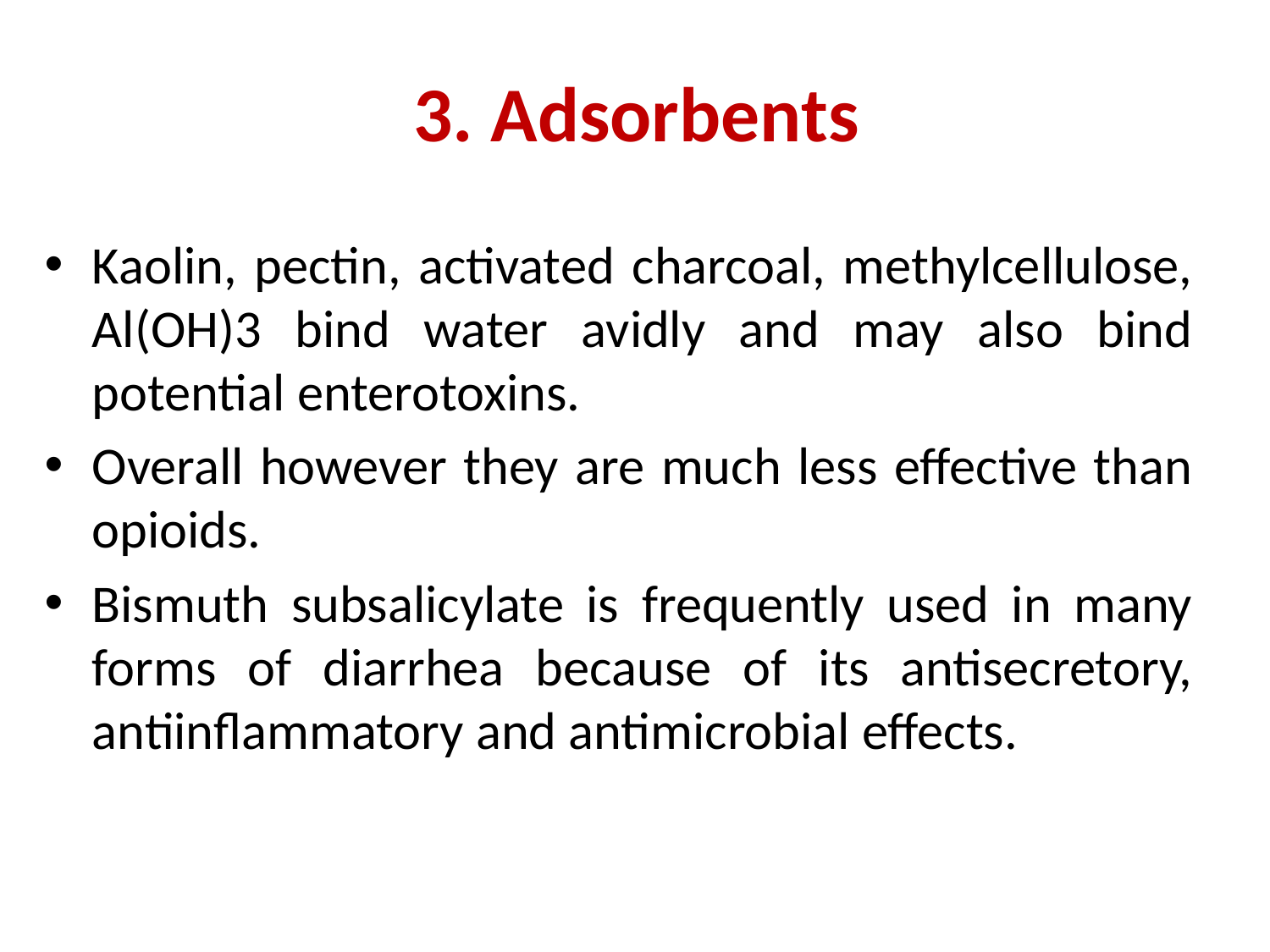

# 3. Adsorbents
Kaolin, pectin, activated charcoal, methylcellulose, Al(OH)3 bind water avidly and may also bind potential enterotoxins.
Overall however they are much less effective than opioids.
Bismuth subsalicylate is frequently used in many forms of diarrhea because of its antisecretory, antiinflammatory and antimicrobial effects.